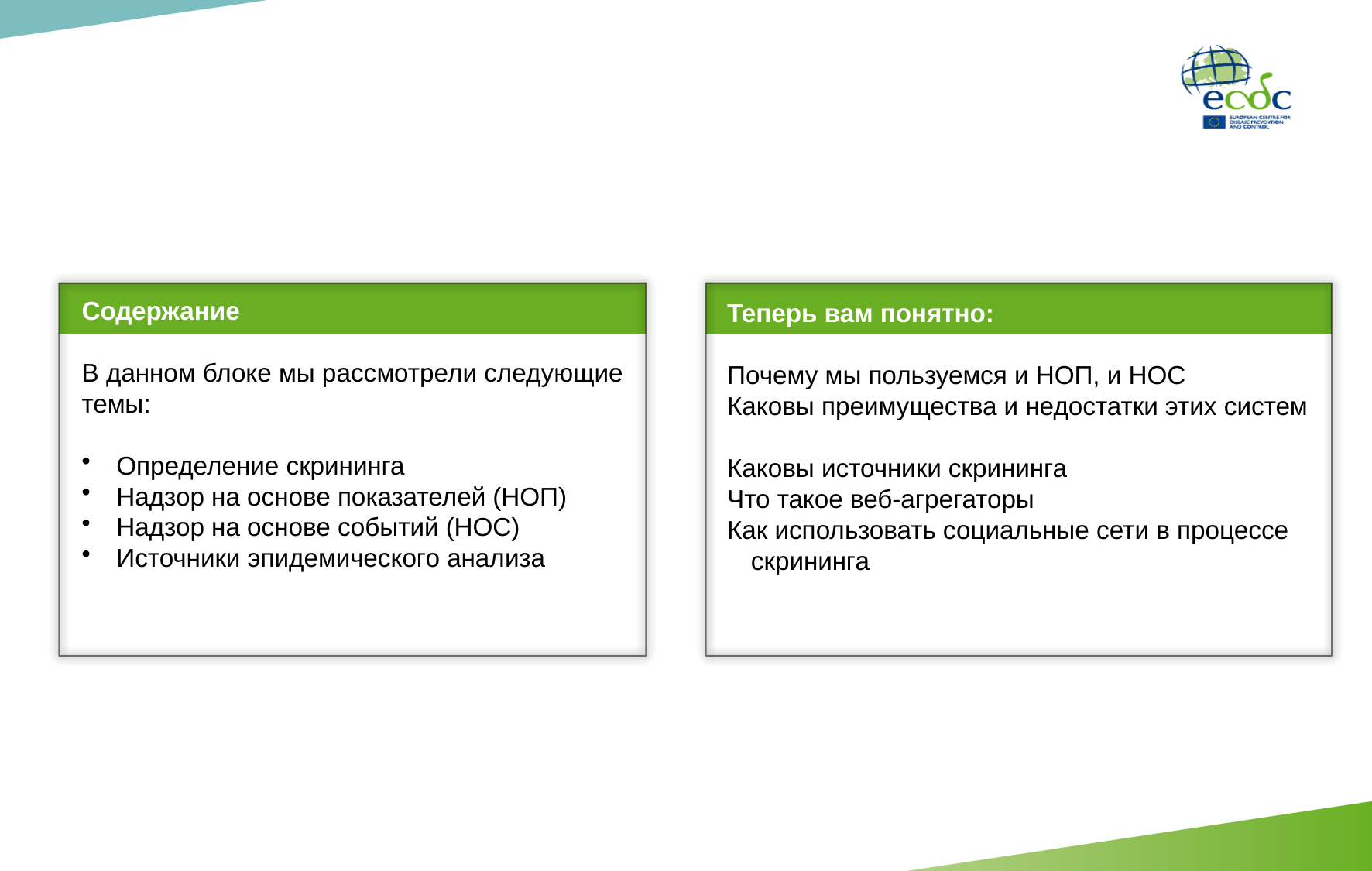

Содержание

В данном блоке мы рассмотрели следующие темы:

 Определение скрининга
 Надзор на основе показателей (НОП)
 Надзор на основе событий (НОС)
 Источники эпидемического анализа

Теперь вам понятно:

Почему мы пользуемся и НОП, и НОС
Каковы преимущества и недостатки этих систем

Каковы источники скрининга
Что такое веб-агрегаторы
Как использовать социальные сети в процессе скрининга